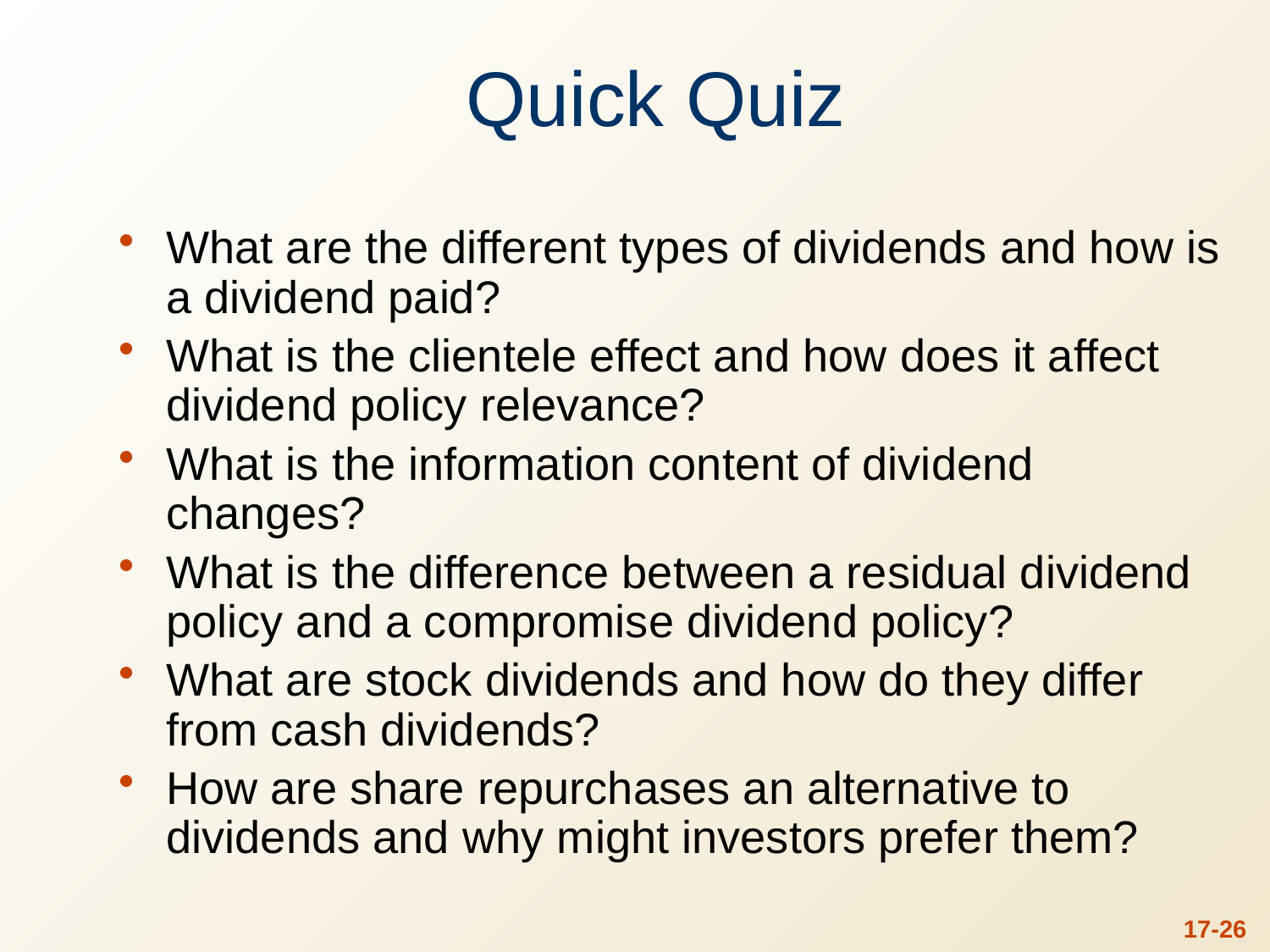

# Quick Quiz
What are the different types of dividends and how is a dividend paid?
What is the clientele effect and how does it affect dividend policy relevance?
What is the information content of dividend changes?
What is the difference between a residual dividend policy and a compromise dividend policy?
What are stock dividends and how do they differ from cash dividends?
How are share repurchases an alternative to dividends and why might investors prefer them?
17-26